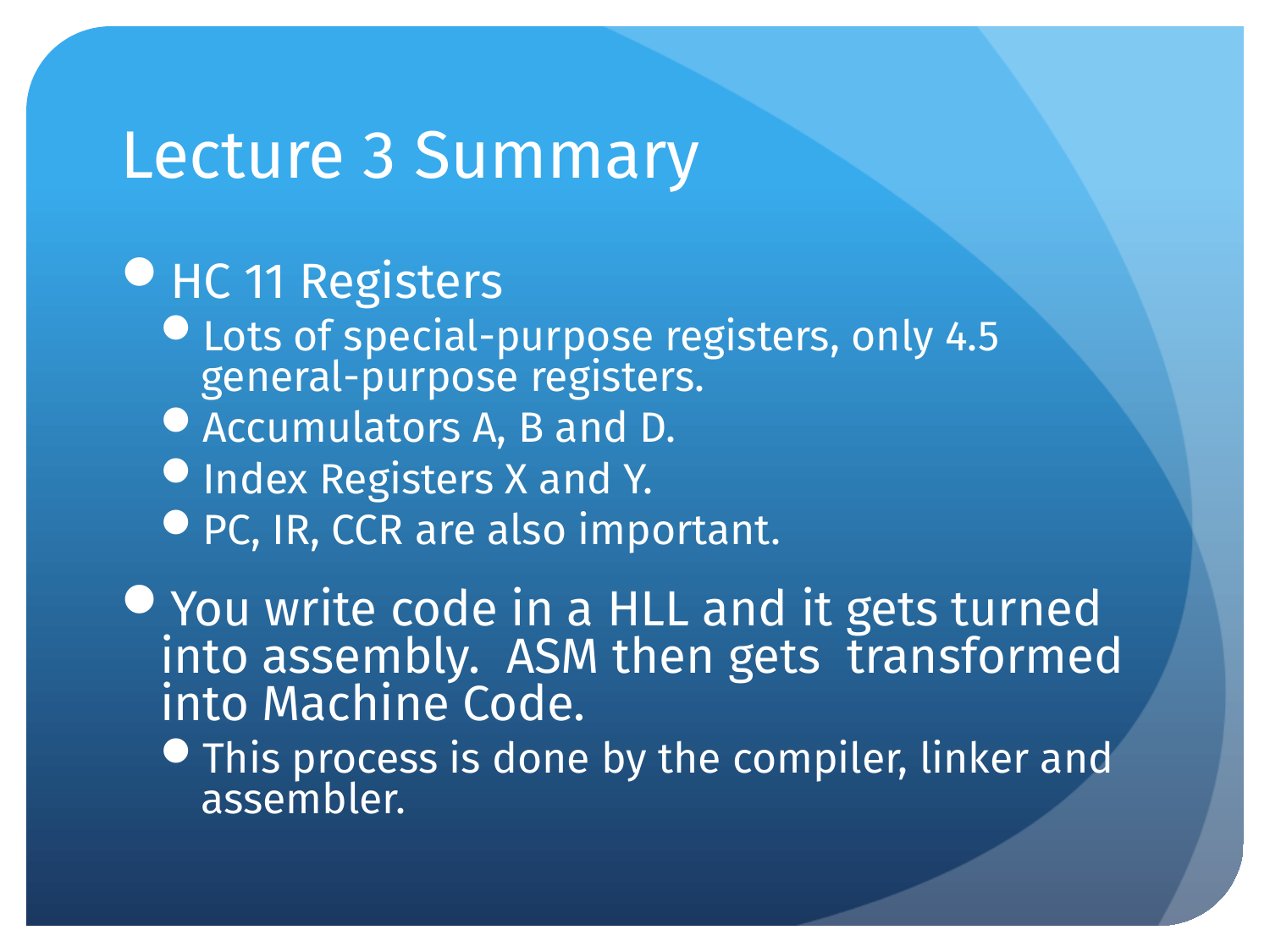

# Lecture 3 Summary
HC 11 Registers
Lots of special-purpose registers, only 4.5 general-purpose registers.
Accumulators A, B and D.
Index Registers X and Y.
PC, IR, CCR are also important.
You write code in a HLL and it gets turned into assembly.  ASM then gets  transformed into Machine Code.
This process is done by the compiler, linker and assembler.